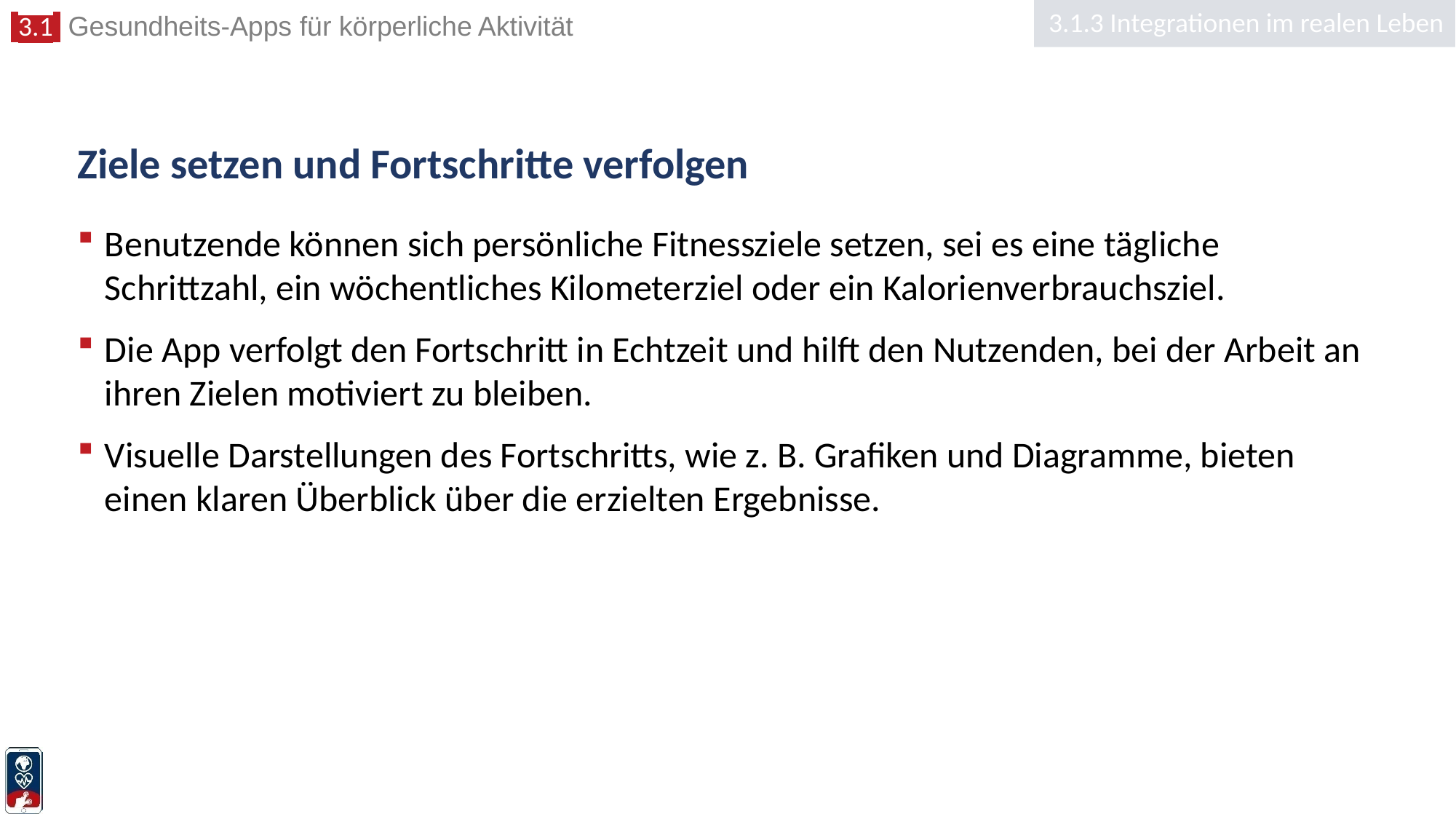

3.1.3 Integrationen im realen Leben
# Ziele setzen und Fortschritte verfolgen
Benutzende können sich persönliche Fitnessziele setzen, sei es eine tägliche Schrittzahl, ein wöchentliches Kilometerziel oder ein Kalorienverbrauchsziel.
Die App verfolgt den Fortschritt in Echtzeit und hilft den Nutzenden, bei der Arbeit an ihren Zielen motiviert zu bleiben.
Visuelle Darstellungen des Fortschritts, wie z. B. Grafiken und Diagramme, bieten einen klaren Überblick über die erzielten Ergebnisse.